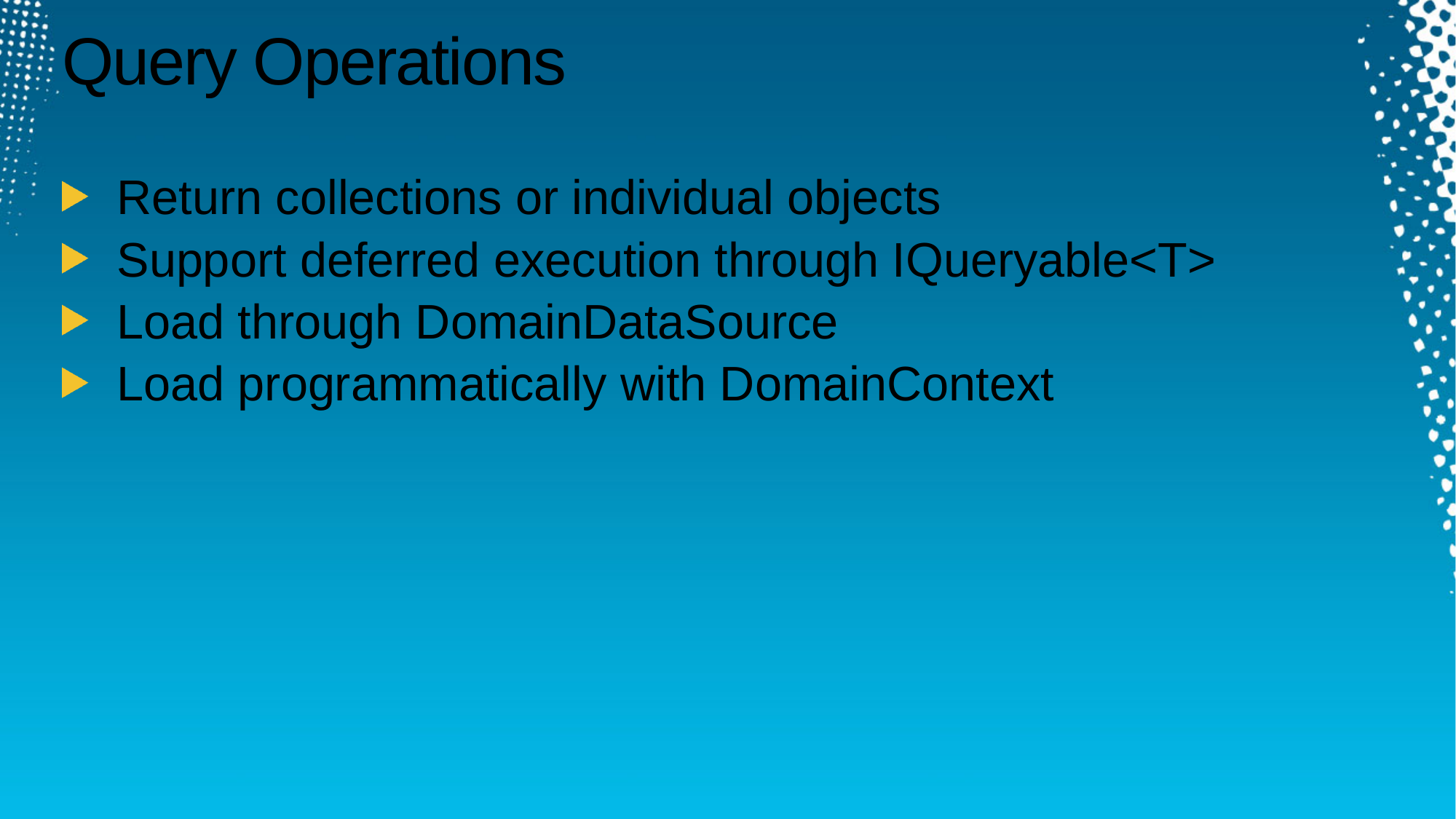

# Query Operations
Return collections or individual objects
Support deferred execution through IQueryable<T>
Load through DomainDataSource
Load programmatically with DomainContext